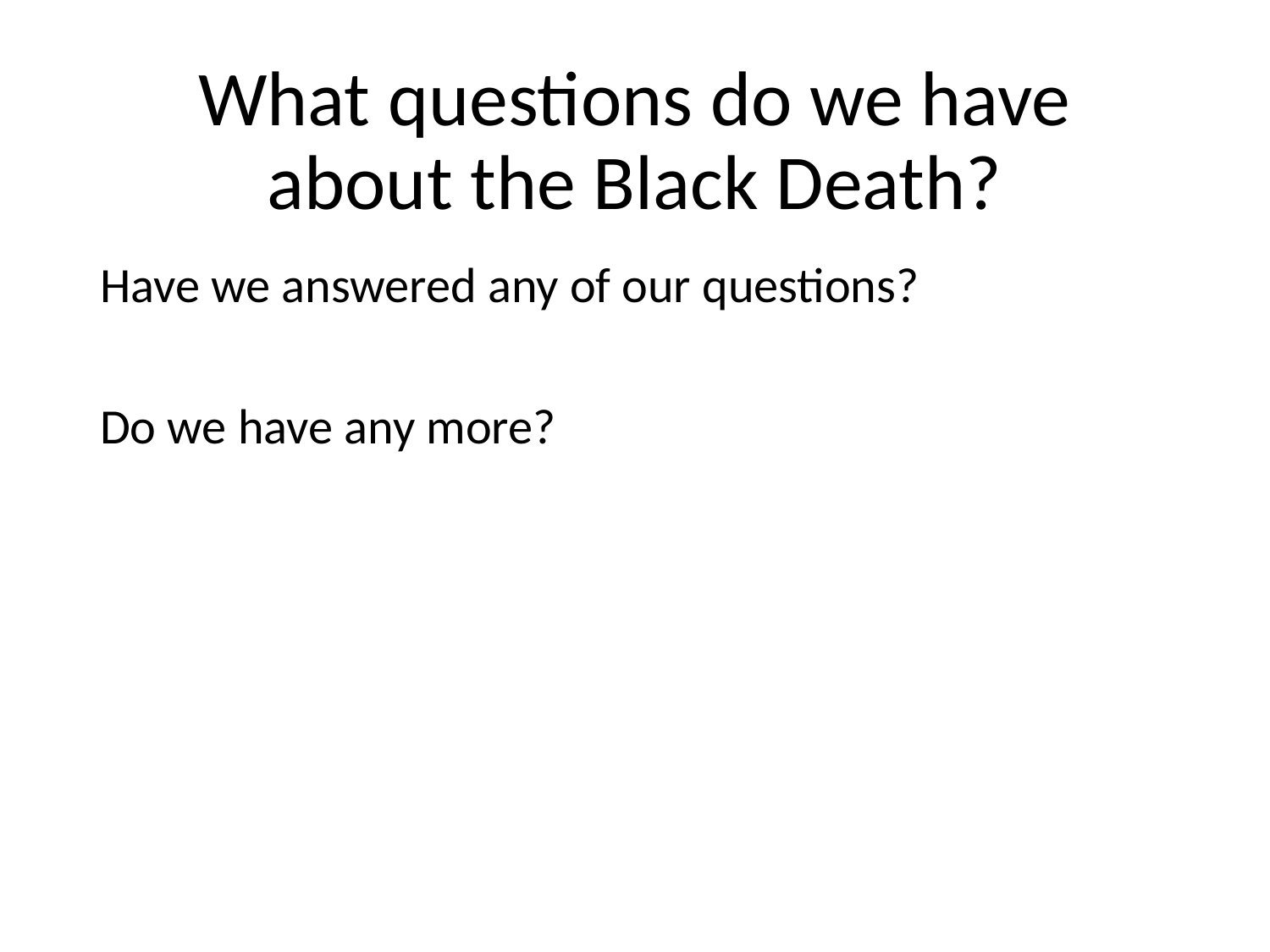

# What questions do we have about the Black Death?
Have we answered any of our questions?

Do we have any more?